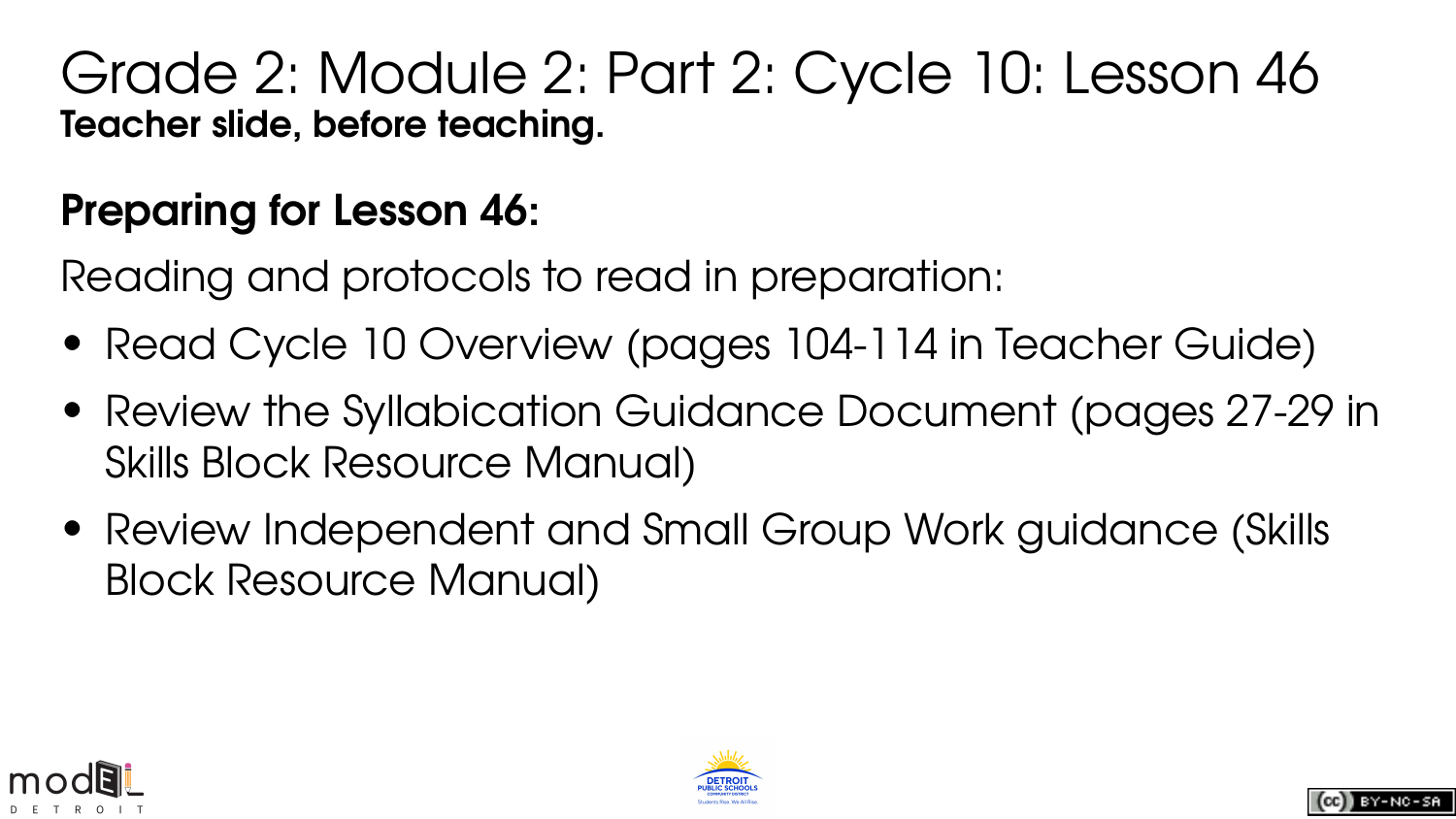

# Grade 2: Module 2: Part 2: Cycle 10: Lesson 46
Teacher slide, before teaching.
Preparing for Lesson 46:
Reading and protocols to read in preparation:
Read Cycle 10 Overview (pages 104-114 in Teacher Guide)
Review the Syllabication Guidance Document (pages 27-29 in Skills Block Resource Manual)
Review Independent and Small Group Work guidance (Skills Block Resource Manual)